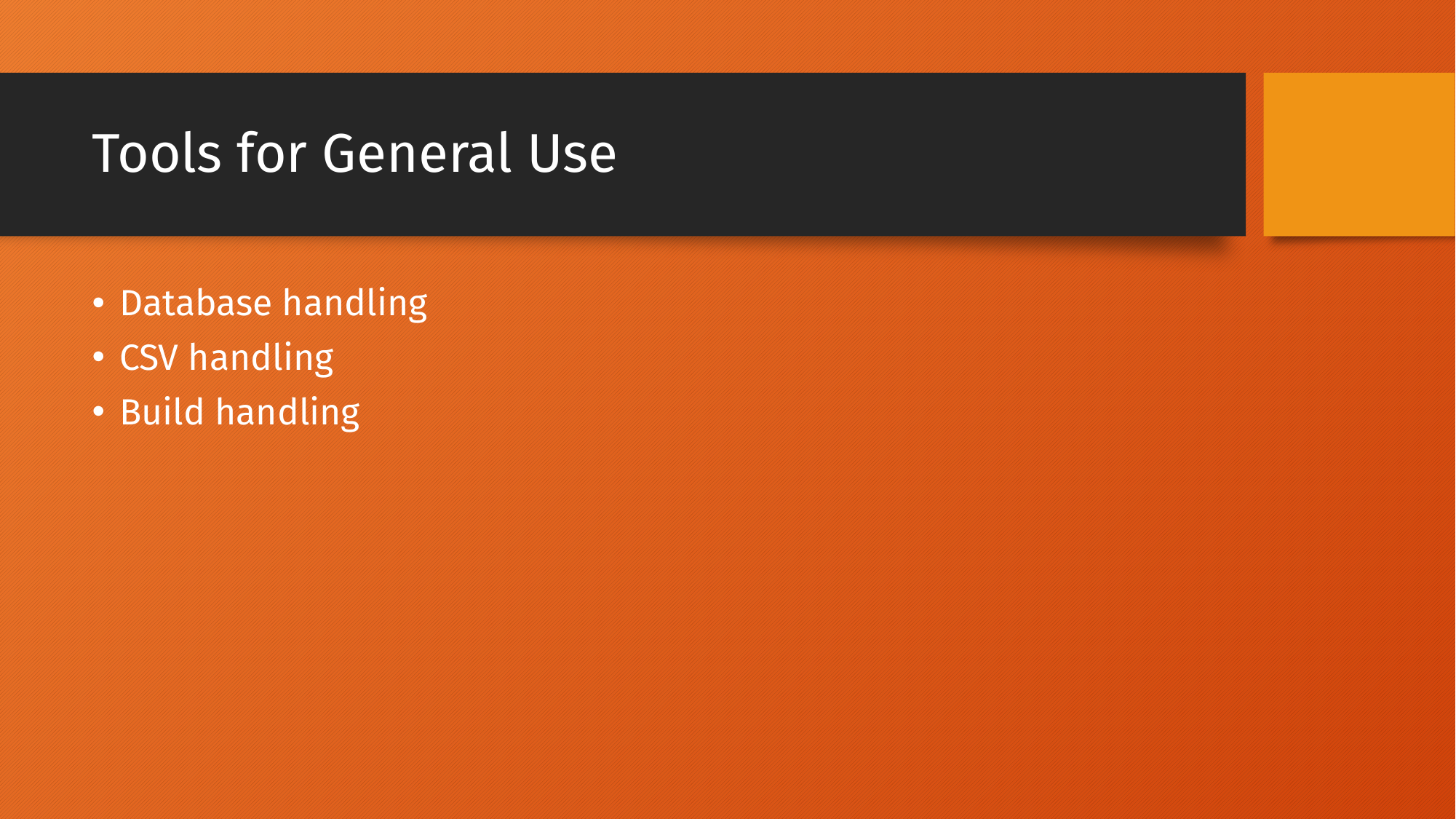

# Tools for General Use
Database handling
CSV handling
Build handling